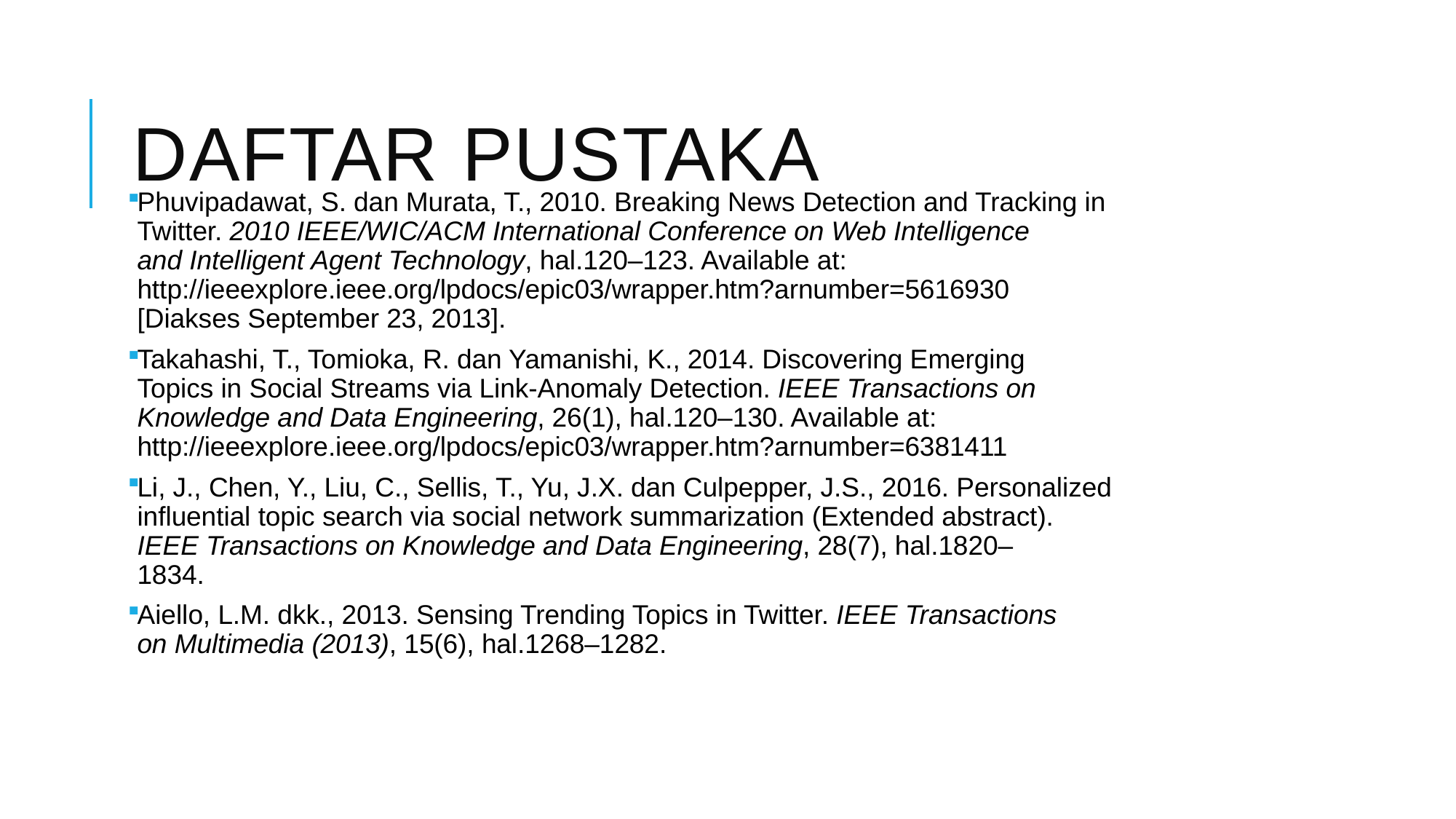

# DAFTAR PUSTAKA
Phuvipadawat, S. dan Murata, T., 2010. Breaking News Detection and Tracking in
Twitter. 2010 IEEE/WIC/ACM International Conference on Web Intelligence
and Intelligent Agent Technology, hal.120–123. Available at:
http://ieeexplore.ieee.org/lpdocs/epic03/wrapper.htm?arnumber=5616930
[Diakses September 23, 2013].
Takahashi, T., Tomioka, R. dan Yamanishi, K., 2014. Discovering Emerging
Topics in Social Streams via Link-Anomaly Detection. IEEE Transactions on
Knowledge and Data Engineering, 26(1), hal.120–130. Available at:
http://ieeexplore.ieee.org/lpdocs/epic03/wrapper.htm?arnumber=6381411
Li, J., Chen, Y., Liu, C., Sellis, T., Yu, J.X. dan Culpepper, J.S., 2016. Personalized
influential topic search via social network summarization (Extended abstract).
IEEE Transactions on Knowledge and Data Engineering, 28(7), hal.1820–
1834.
Aiello, L.M. dkk., 2013. Sensing Trending Topics in Twitter. IEEE Transactions
on Multimedia (2013), 15(6), hal.1268–1282.